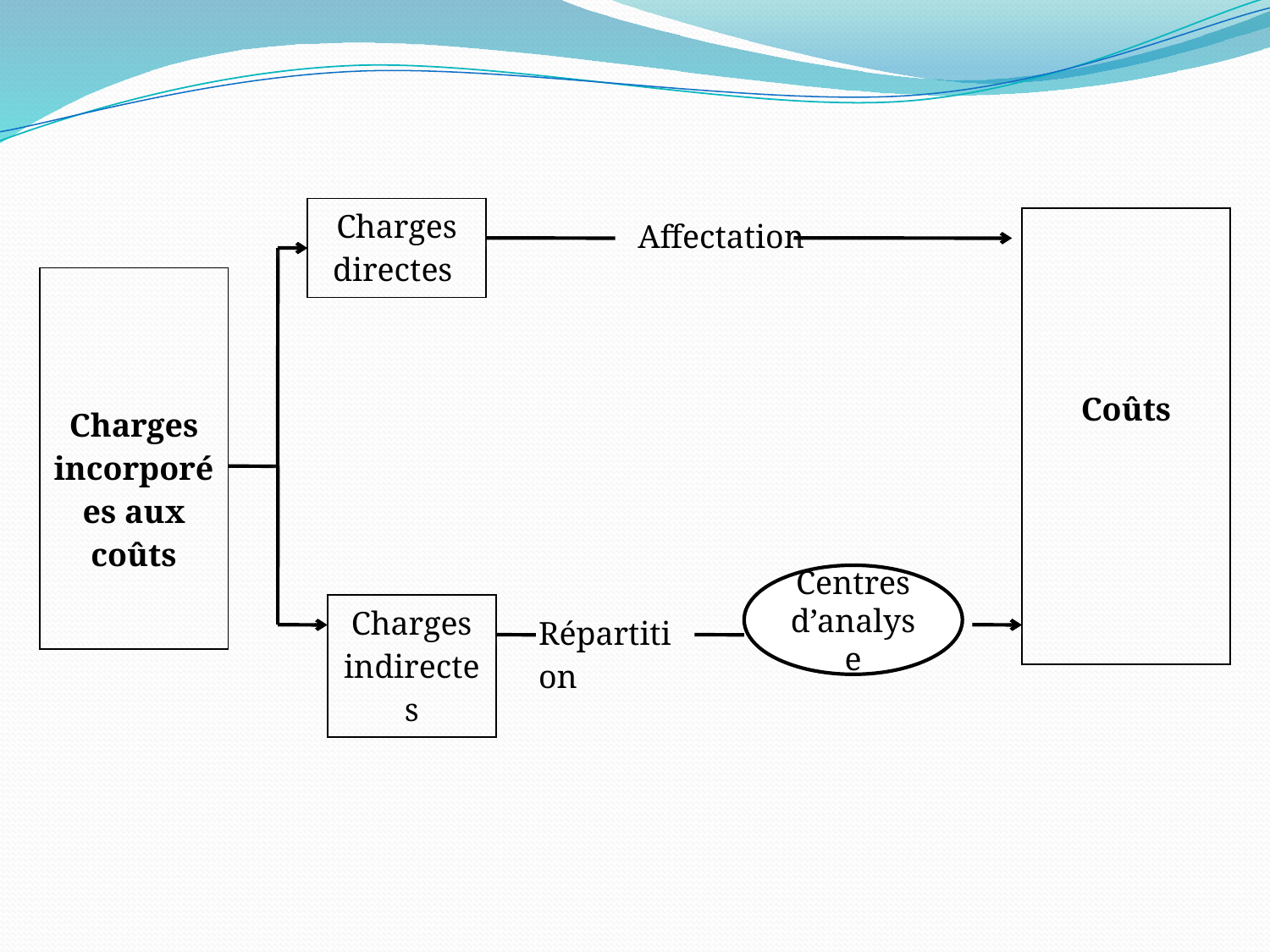

| Charges directes |
| --- |
| Affectation |
| --- |
| Coûts |
| --- |
| Charges incorporées aux coûts |
| --- |
Centres d’analyse
| Charges indirectes |
| --- |
| Répartition |
| --- |